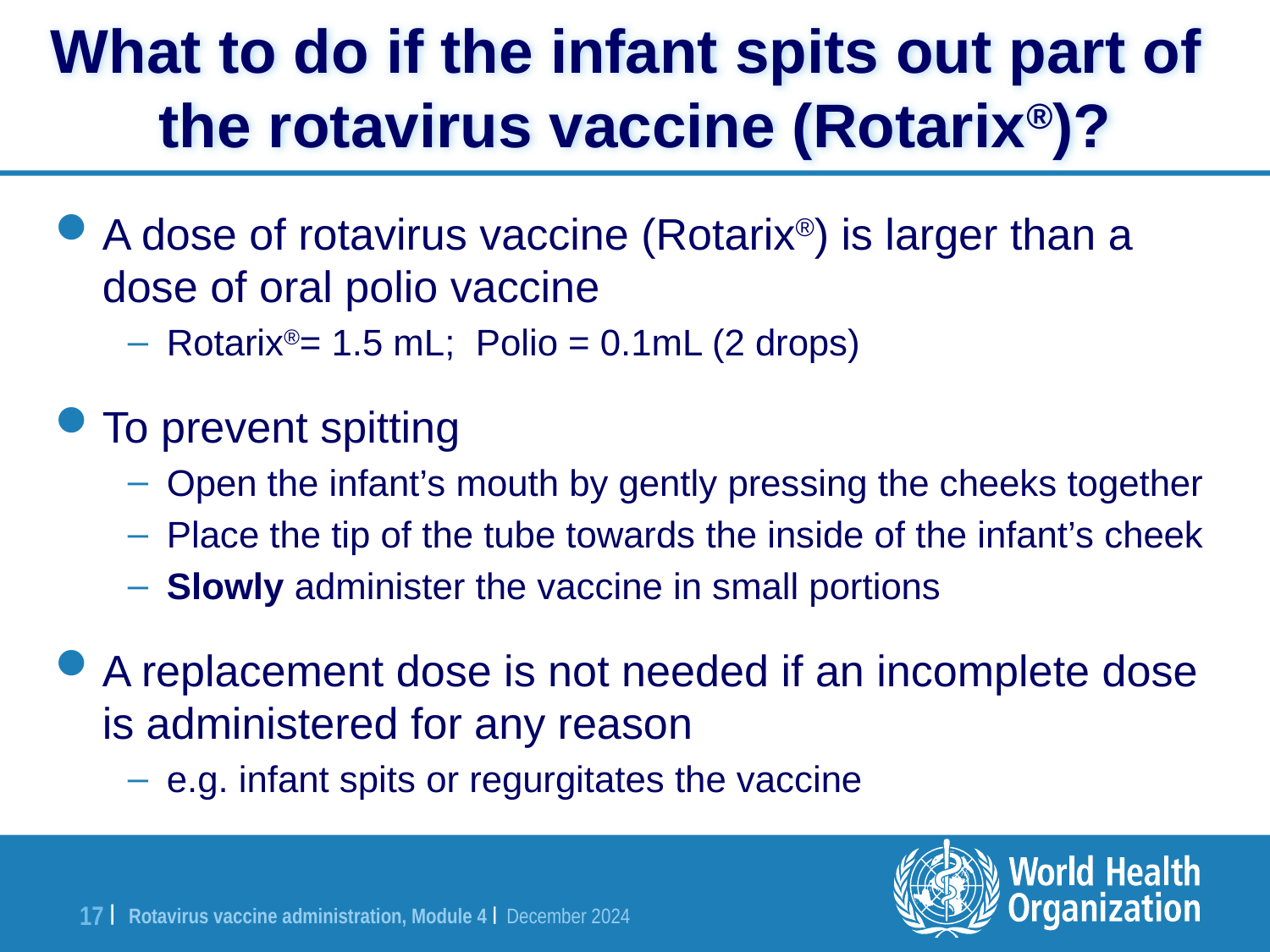

What to do if the infant spits out part of
the rotavirus vaccine (Rotarix®)?
A dose of rotavirus vaccine (Rotarix®) is larger than a dose of oral polio vaccine
Rotarix®= 1.5 mL;  Polio = 0.1mL (2 drops)
To prevent spitting
Open the infant’s mouth by gently pressing the cheeks together
Place the tip of the tube towards the inside of the infant’s cheek
Slowly administer the vaccine in small portions
A replacement dose is not needed if an incomplete dose is administered for any reason
e.g. infant spits or regurgitates the vaccine